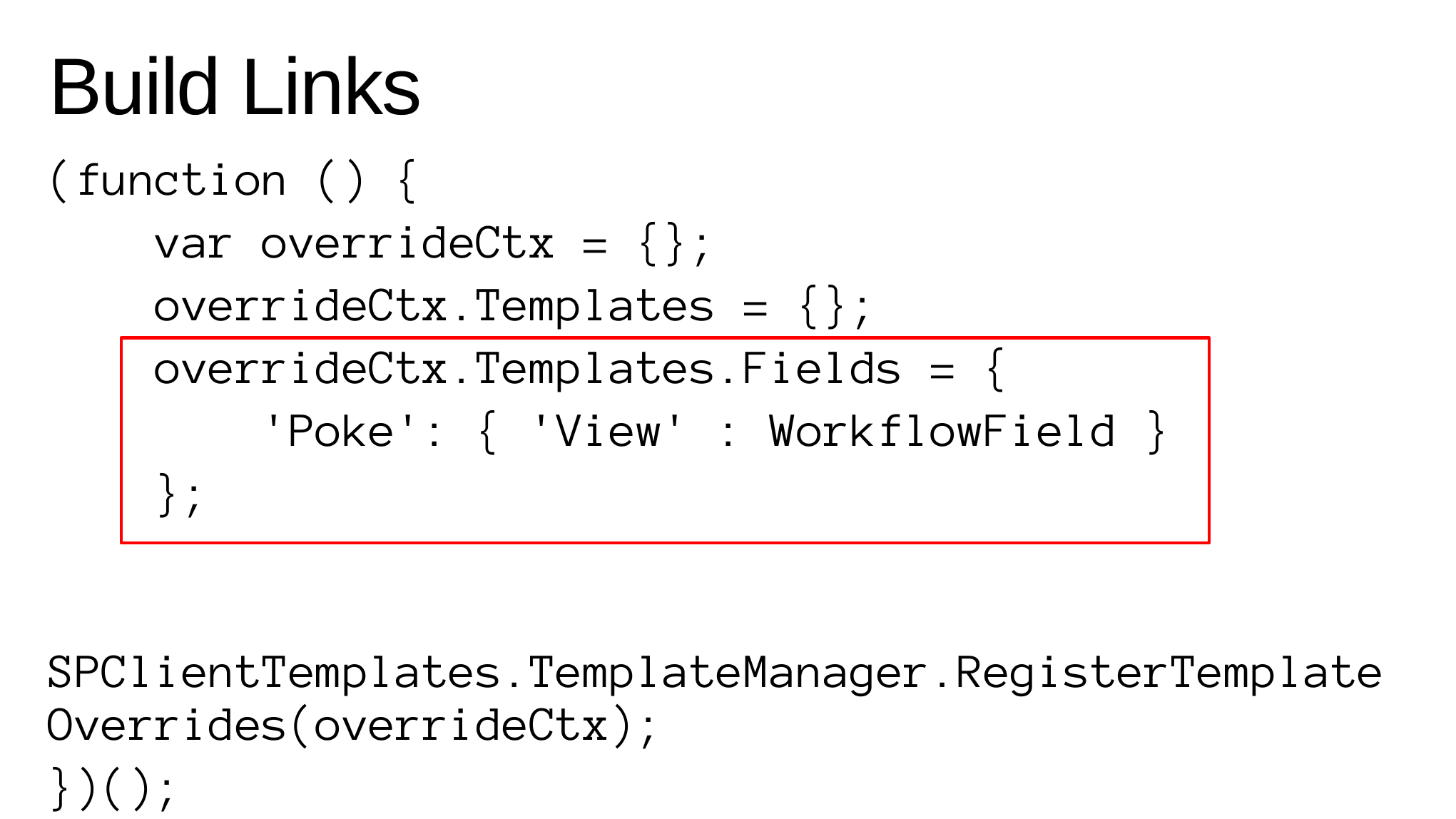

# Build Links
(function () {
	var overrideCtx = {};
	overrideCtx.Templates = {};
	overrideCtx.Templates.Fields = {
		'Poke': { 'View' : WorkflowField }
	};

	SPClientTemplates.TemplateManager.RegisterTemplateOverrides(overrideCtx);
})();